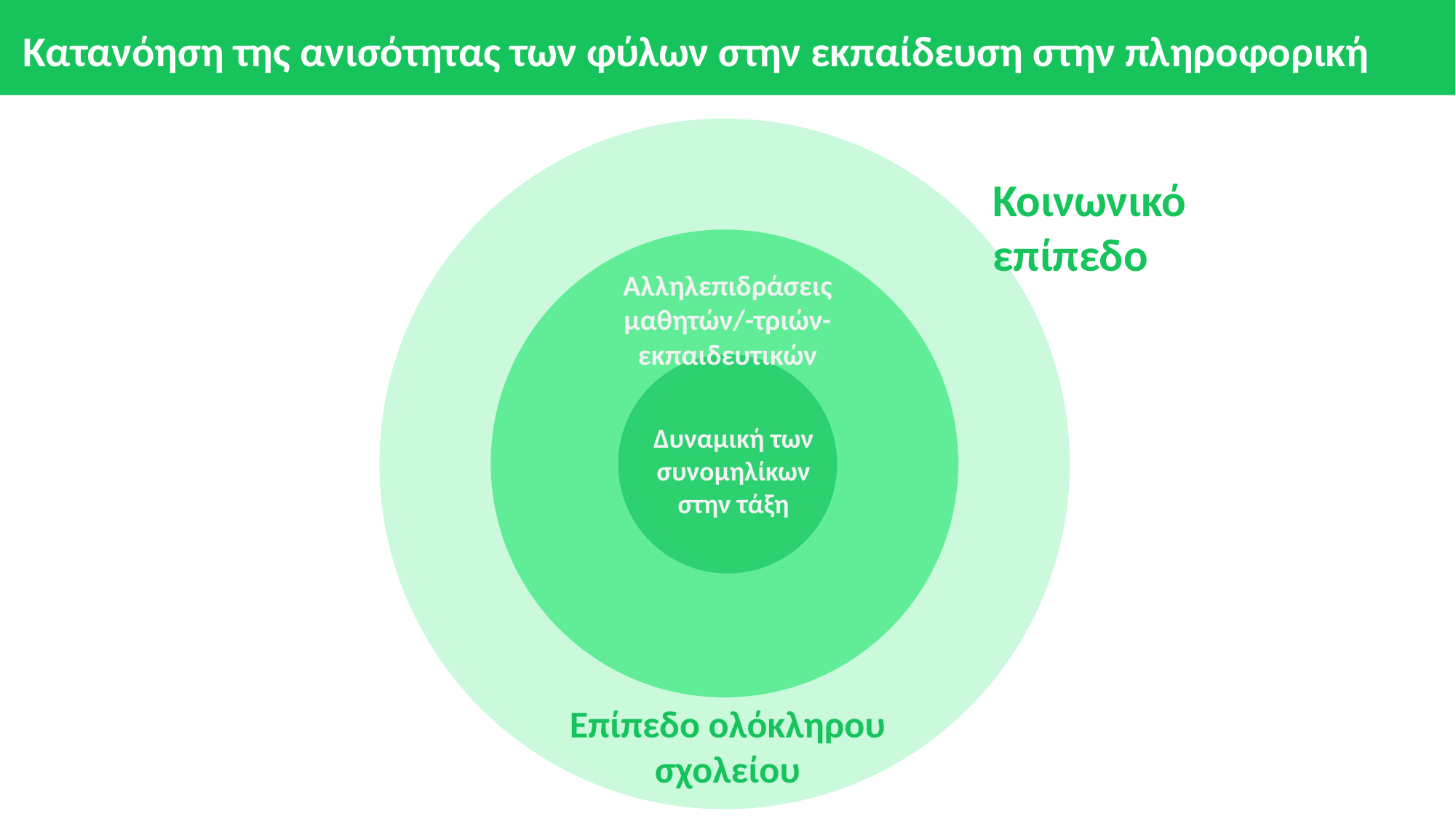

# Κατανόηση της ανισότητας των φύλων στην εκπαίδευση στην πληροφορική

Κοινωνικό επίπεδο

Αλληλεπιδράσεις μαθητών/-τριών-εκπαιδευτικών

Δυναμική των συνομηλίκων στην τάξη
Επίπεδο ολόκληρου σχολείου